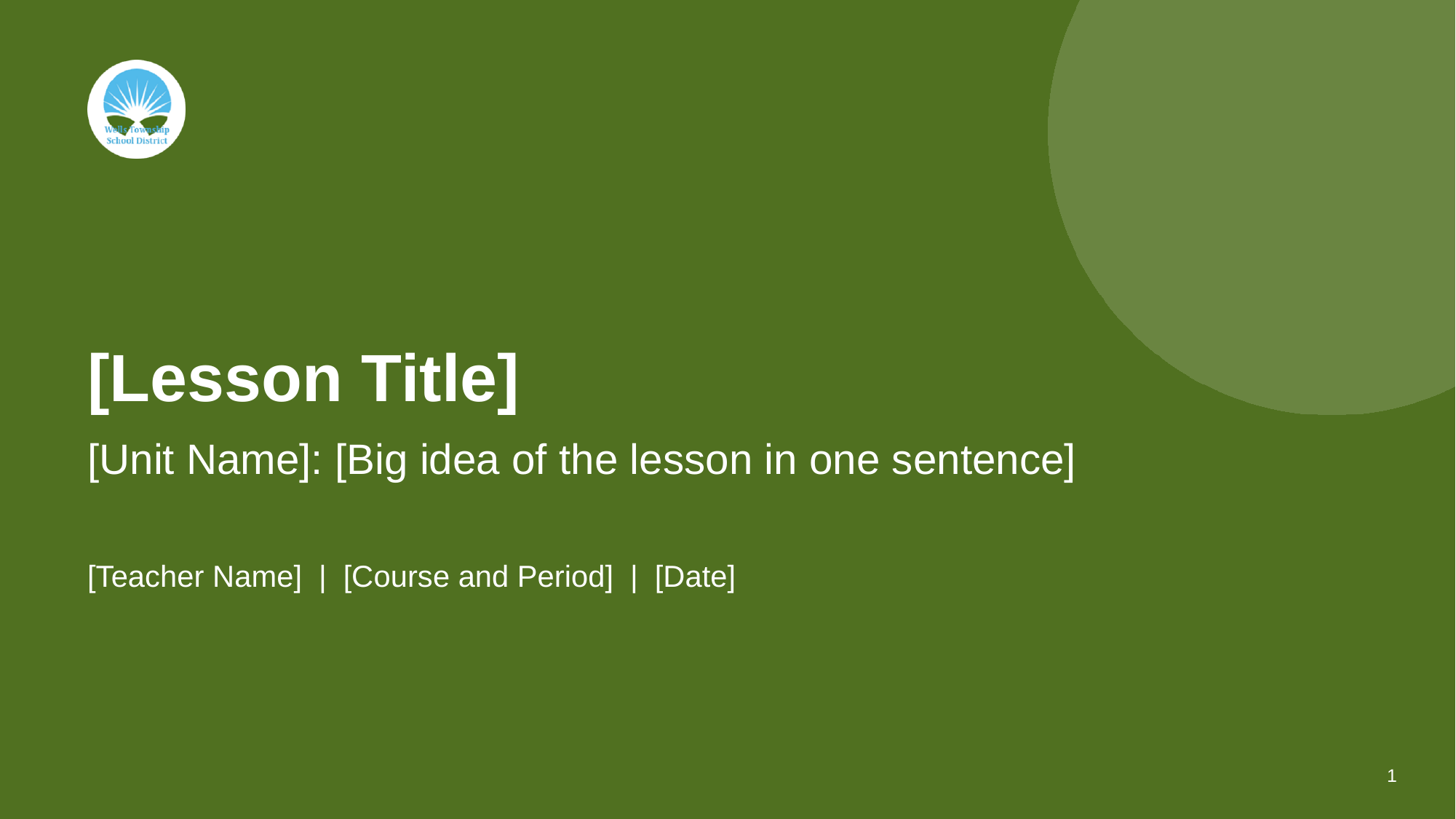

[Lesson Title]
[Unit Name]: [Big idea of the lesson in one sentence]
[Teacher Name]  |  [Course and Period]  |  [Date]
1